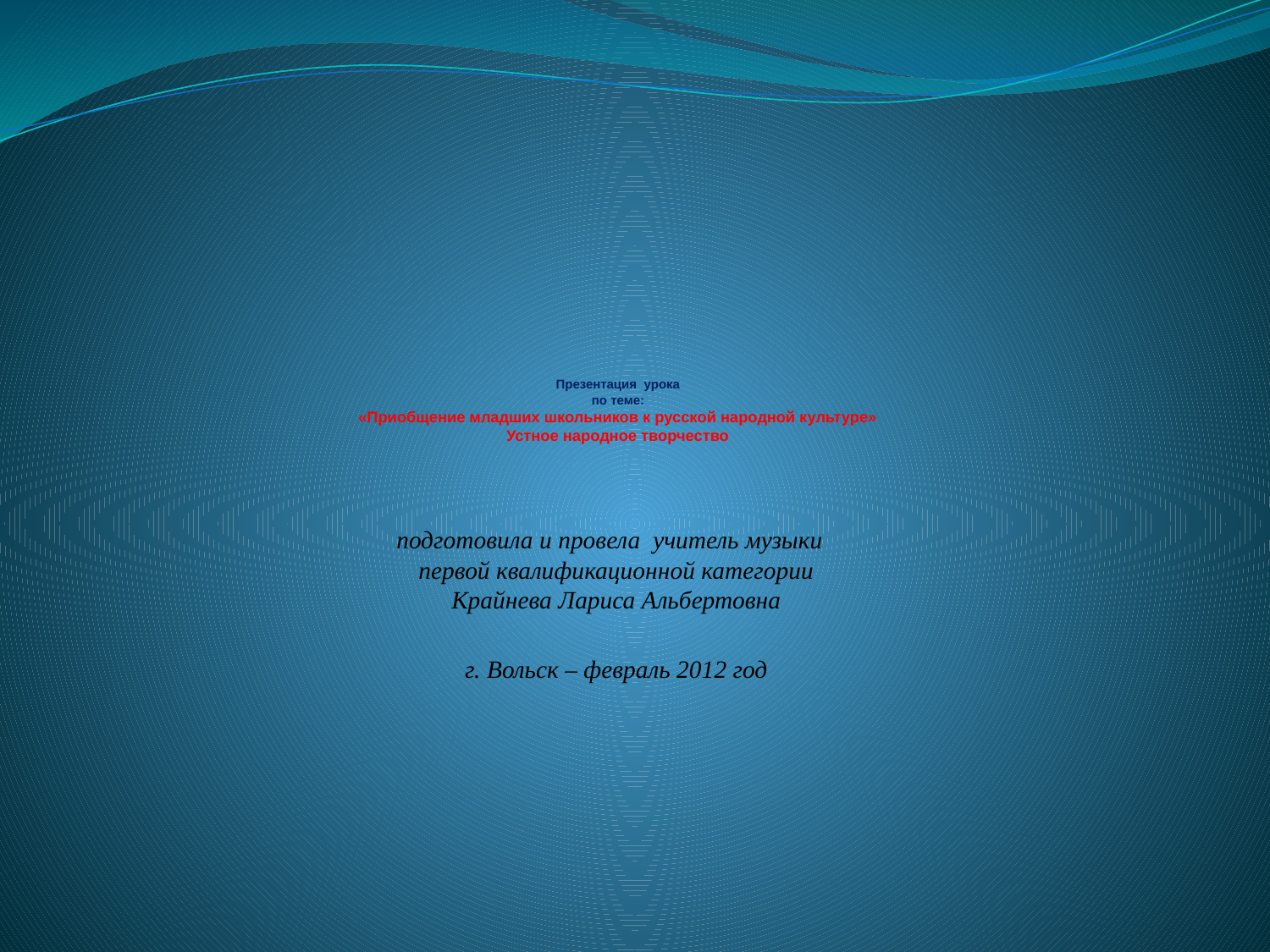

# Презентация  урока по теме: «Приобщение младших школьников к русской народной культуре» Устное народное творчество

подготовила и провела  учитель музыки
первой квалификационной категории
Крайнева Лариса Альбертовна

г. Вольск – февраль 2012 год